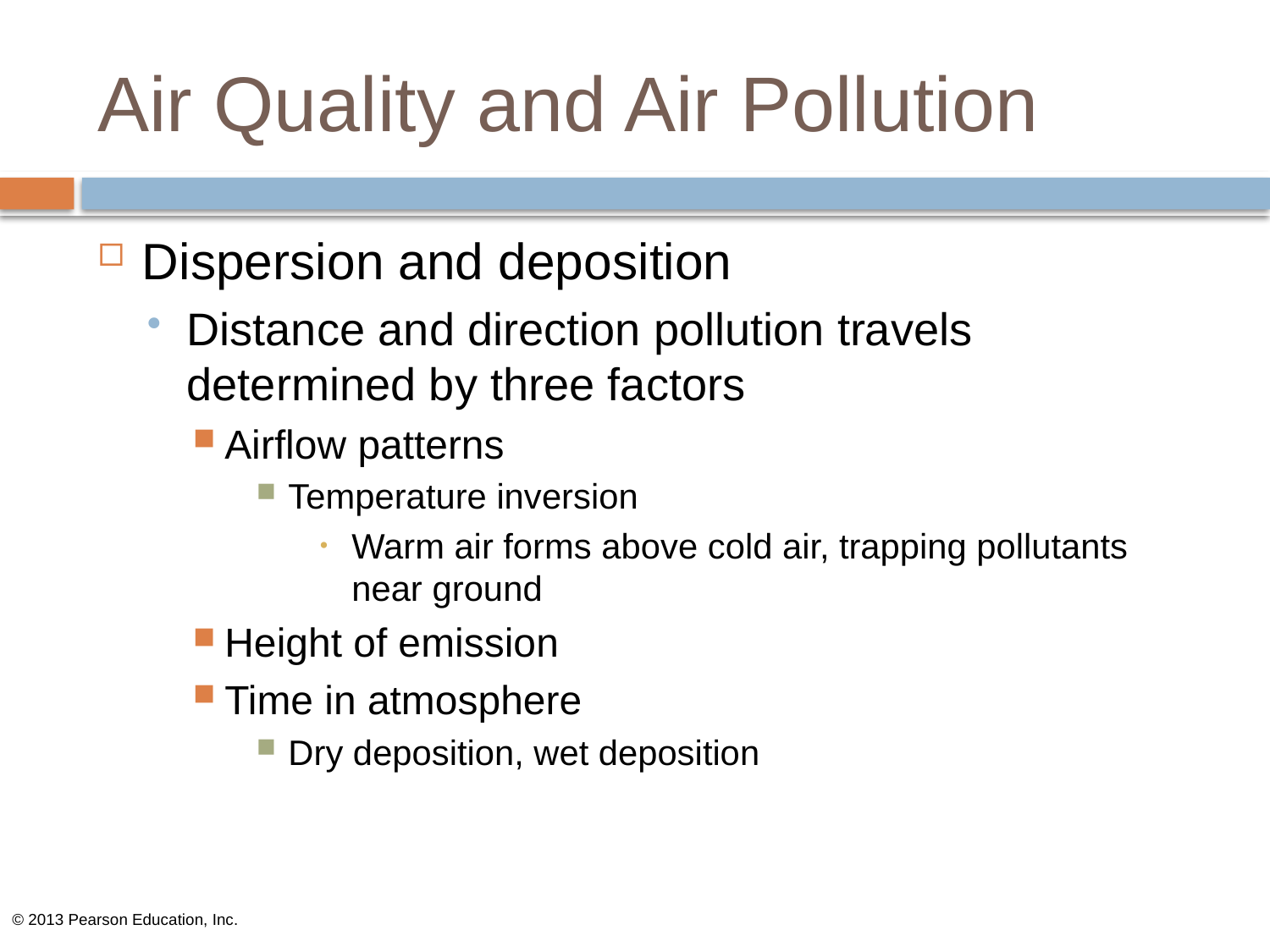

# Air Quality and Air Pollution
Dispersion and deposition
Distance and direction pollution travels determined by three factors
Airflow patterns
Temperature inversion
Warm air forms above cold air, trapping pollutants near ground
Height of emission
Time in atmosphere
Dry deposition, wet deposition